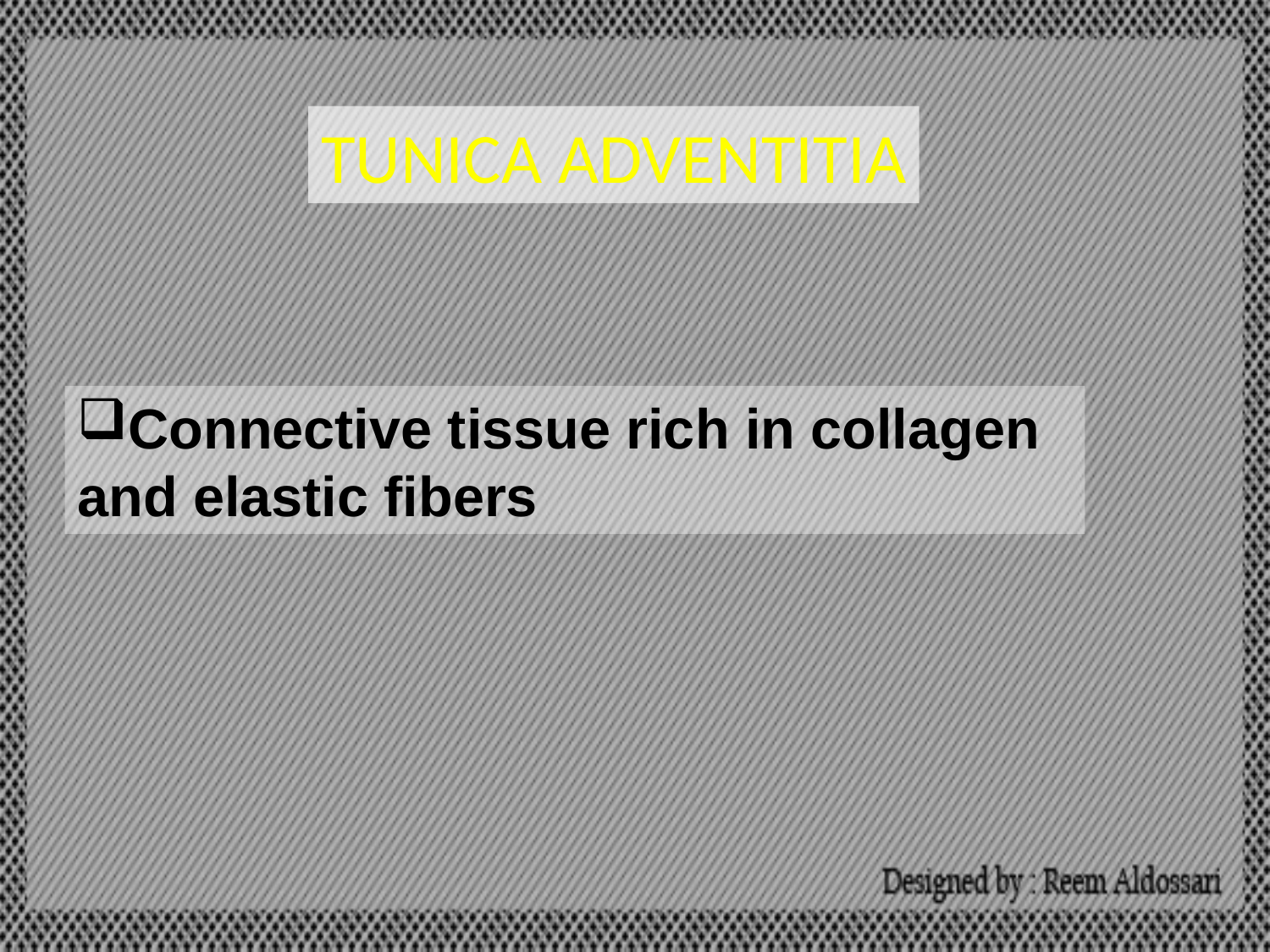

TUNICA ADVENTITIA
Connective tissue rich in collagen and elastic fibers